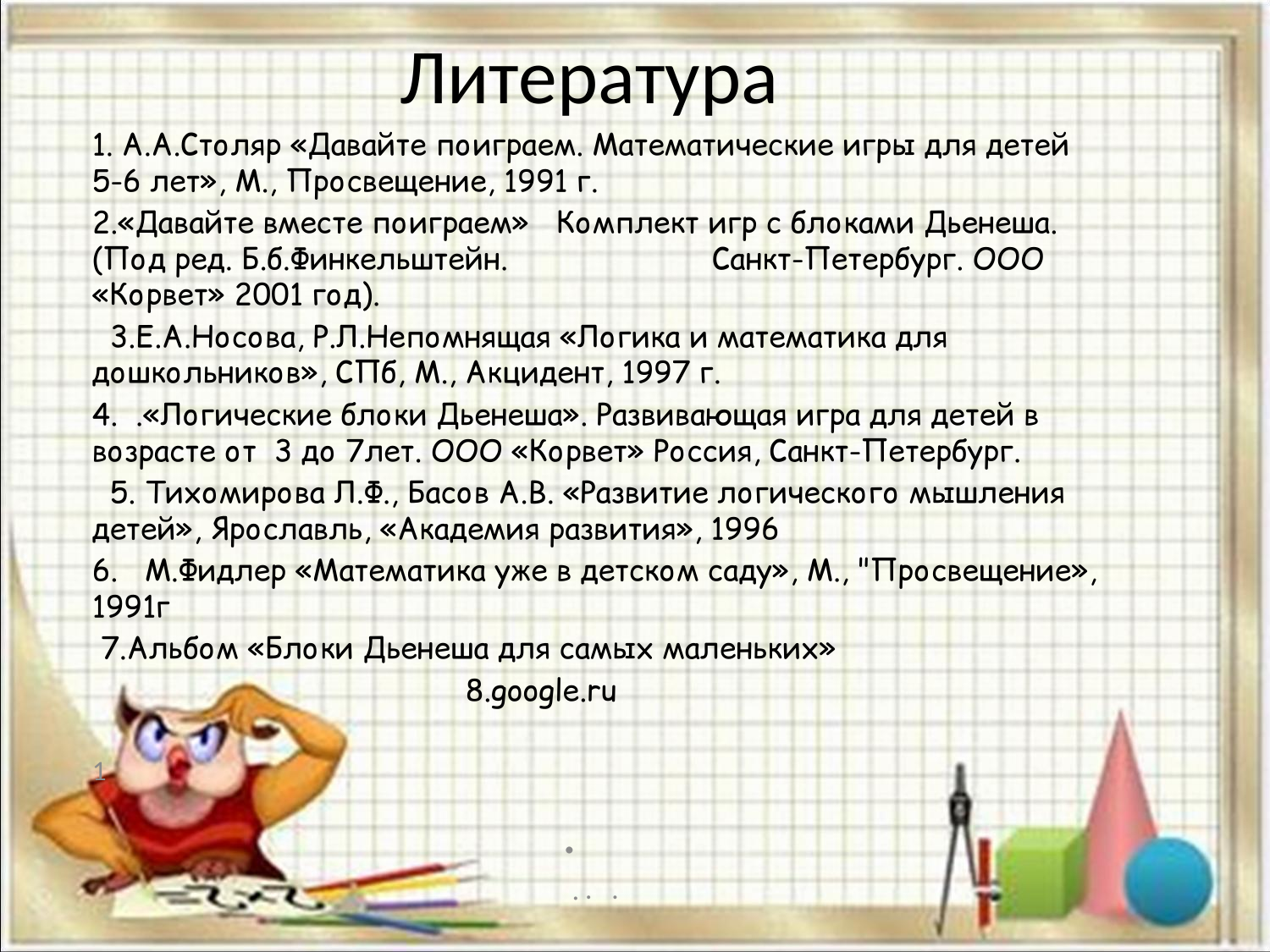

# Литература
1. А.А.Столяр «Давайте поиграем. Математические игры для детей 5-6 лет», М., Просвещение, 1991 г.
2.«Давайте вместе поиграем»   Комплект игр с блоками Дьенеша. (Под ред. Б.б.Финкельштейн.                       Санкт-Петербург. ООО «Корвет» 2001 год).
  3.Е.А.Носова, Р.Л.Непомнящая «Логика и математика для дошкольников», СПб, М., Акцидент, 1997 г.
4.  .«Логические блоки Дьенеша». Развивающая игра для детей в возрасте от  3 до 7лет. ООО «Корвет» Россия, Санкт-Петербург.
  5. Тихомирова Л.Ф., Басов А.В. «Развитие логического мышления детей», Ярославль, «Академия развития», 1996
6.   М.Фидлер «Математика уже в детском саду», М., "Просвещение», 1991г
 7.Альбом «Блоки Дьенеша для самых маленьких»
                                          8.google.ru

1
.
. .   .